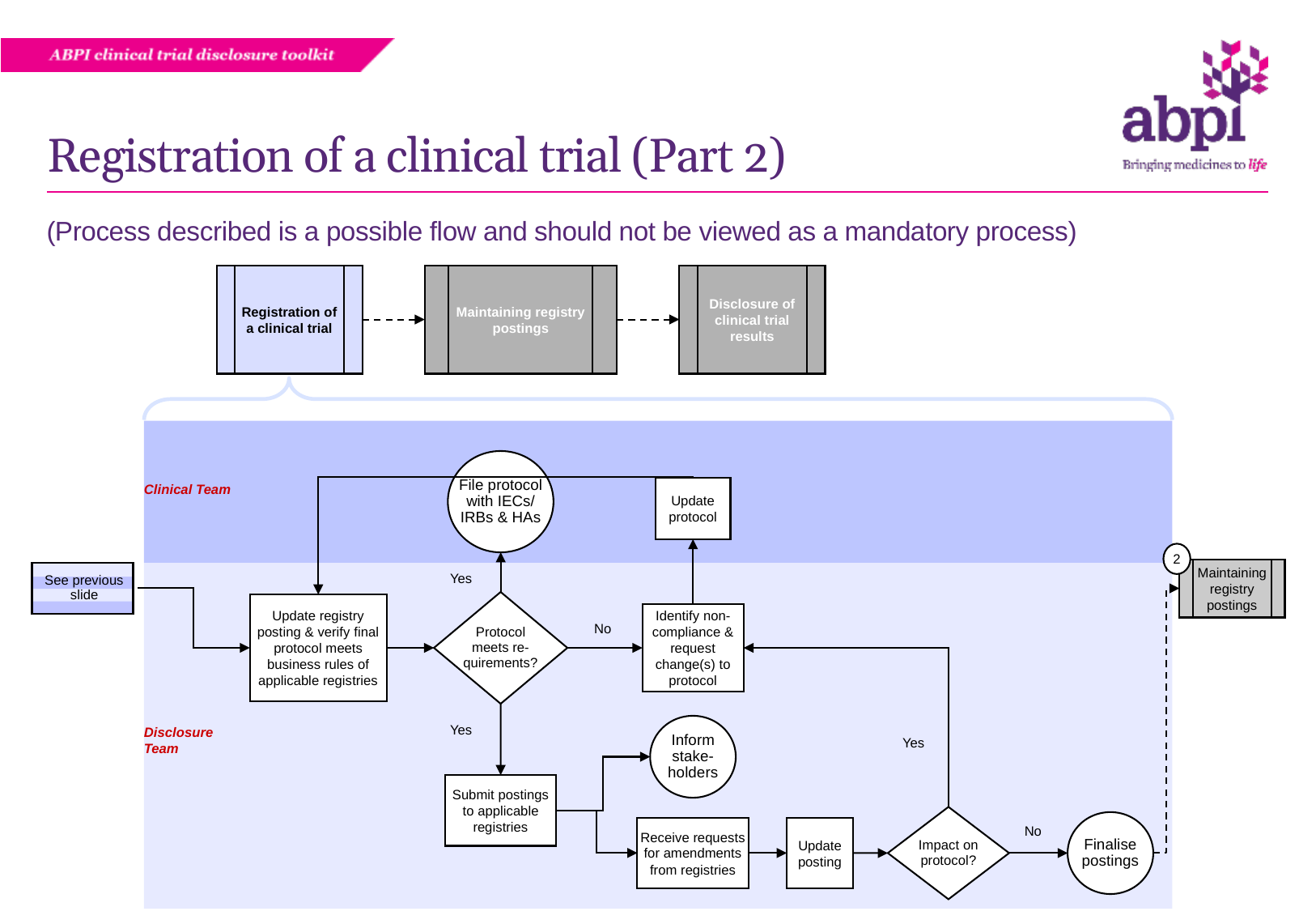

# Registration of a clinical trial (Part 2)
(Process described is a possible flow and should not be viewed as a mandatory process)
Registration of a clinical trial
Maintaining registry postings
Disclosure of clinical trial results

File protocol
with IECs/
IRBs & HAs
Clinical Team
Update protocol
2
Maintaining registry postings

See previous slide

Yes
Protocol
meets re-
quirements?
Update registry posting & verify final protocol meets business rules of applicable registries
Identify non-compliance & request change(s) to protocol
No
Disclosure Team
Yes
Inform
stake-
holders
Yes
Submit postings to applicable registries
Impact on
protocol?
Finalise
postings
No
Receive requests for amendments from registries
Update posting